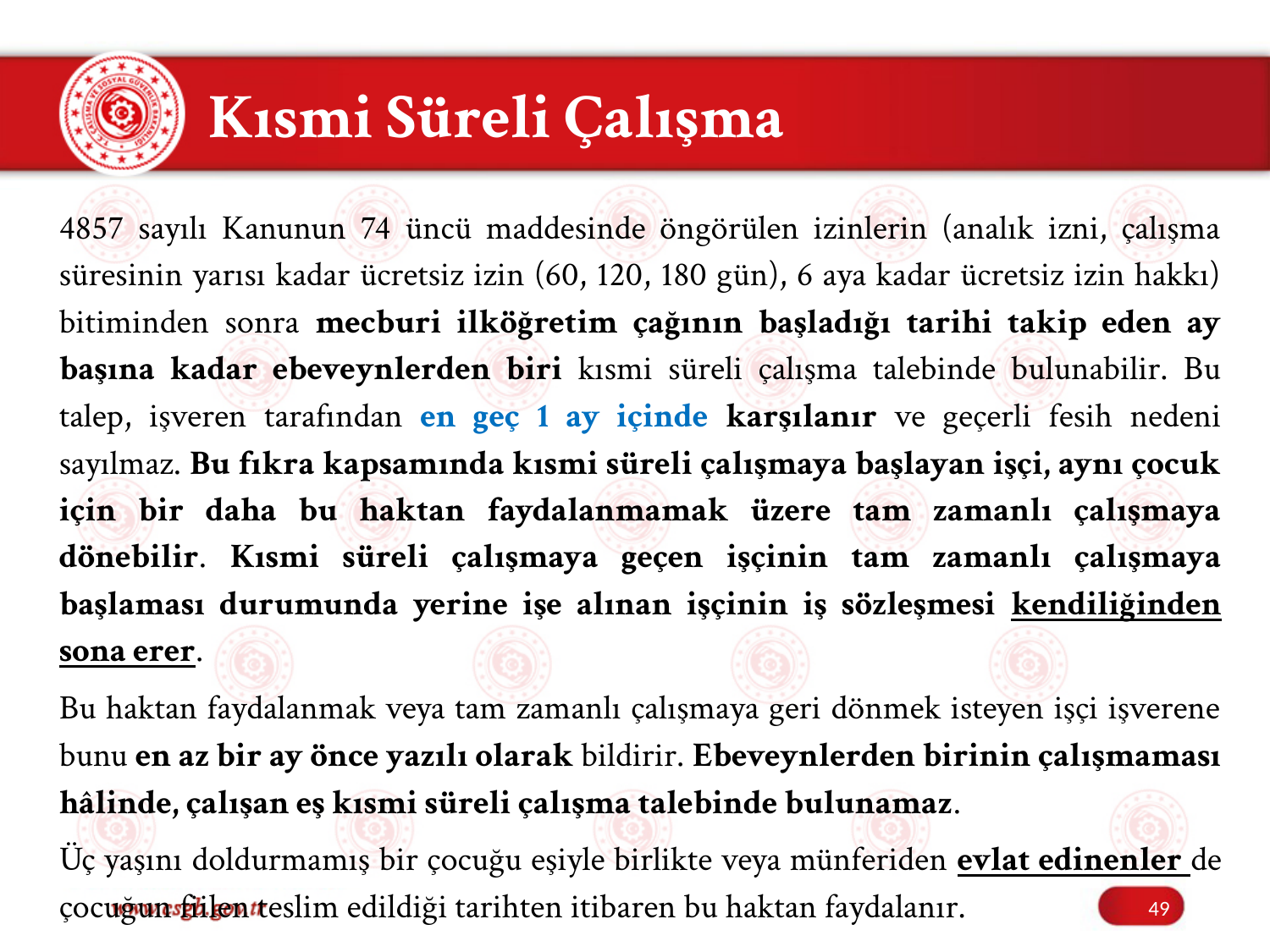

Kısmi Süreli Çalışma
4857 sayılı Kanunun 74 üncü maddesinde öngörülen izinlerin (analık izni, çalışma süresinin yarısı kadar ücretsiz izin (60, 120, 180 gün), 6 aya kadar ücretsiz izin hakkı) bitiminden sonra mecburi ilköğretim çağının başladığı tarihi takip eden ay başına kadar ebeveynlerden biri kısmi süreli çalışma talebinde bulunabilir. Bu talep, işveren tarafından en geç 1 ay içinde karşılanır ve geçerli fesih nedeni sayılmaz. Bu fıkra kapsamında kısmi süreli çalışmaya başlayan işçi, aynı çocuk için bir daha bu haktan faydalanmamak üzere tam zamanlı çalışmaya dönebilir. Kısmi süreli çalışmaya geçen işçinin tam zamanlı çalışmaya başlaması durumunda yerine işe alınan işçinin iş sözleşmesi kendiliğinden sona erer.
Bu haktan faydalanmak veya tam zamanlı çalışmaya geri dönmek isteyen işçi işverene bunu en az bir ay önce yazılı olarak bildirir. Ebeveynlerden birinin çalışmaması hâlinde, çalışan eş kısmi süreli çalışma talebinde bulunamaz.
Üç yaşını doldurmamış bir çocuğu eşiyle birlikte veya münferiden evlat edinenler de çocuğun fiilen teslim edildiği tarihten itibaren bu haktan faydalanır.

49